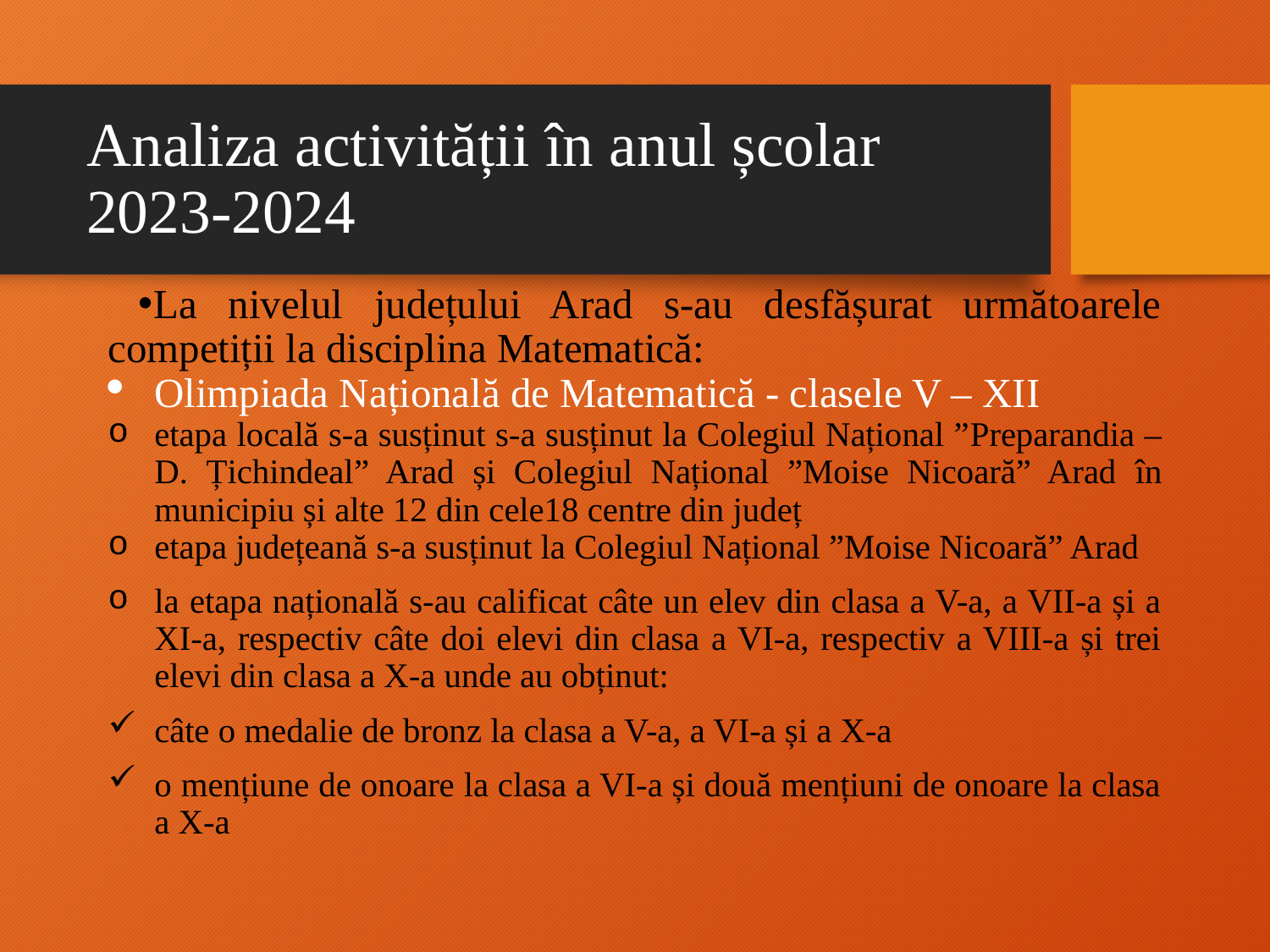

# Analiza activității în anul școlar 2023-2024
La nivelul județului Arad s-au desfășurat următoarele competiții la disciplina Matematică:
Olimpiada Națională de Matematică - clasele V – XII
etapa locală s-a susținut s-a susținut la Colegiul Național ”Preparandia – D. Țichindeal” Arad și Colegiul Național ”Moise Nicoară” Arad în municipiu și alte 12 din cele18 centre din județ
etapa județeană s-a susținut la Colegiul Național ”Moise Nicoară” Arad
la etapa națională s-au calificat câte un elev din clasa a V-a, a VII-a și a XI-a, respectiv câte doi elevi din clasa a VI-a, respectiv a VIII-a și trei elevi din clasa a X-a unde au obținut:
câte o medalie de bronz la clasa a V-a, a VI-a și a X-a
o mențiune de onoare la clasa a VI-a și două mențiuni de onoare la clasa a X-a